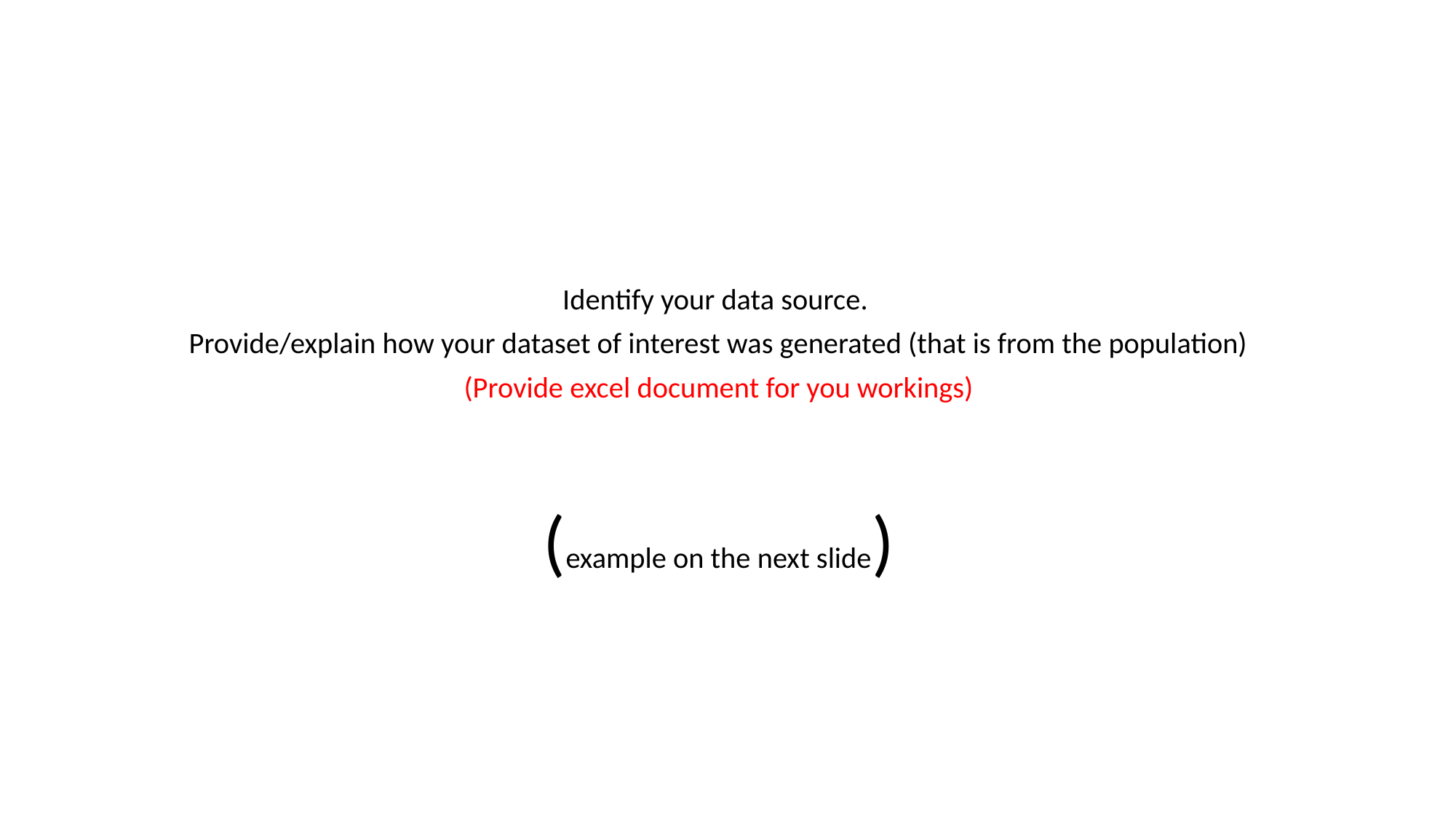

#
Identify your data source.
Provide/explain how your dataset of interest was generated (that is from the population)
(Provide excel document for you workings)

(example on the next slide)